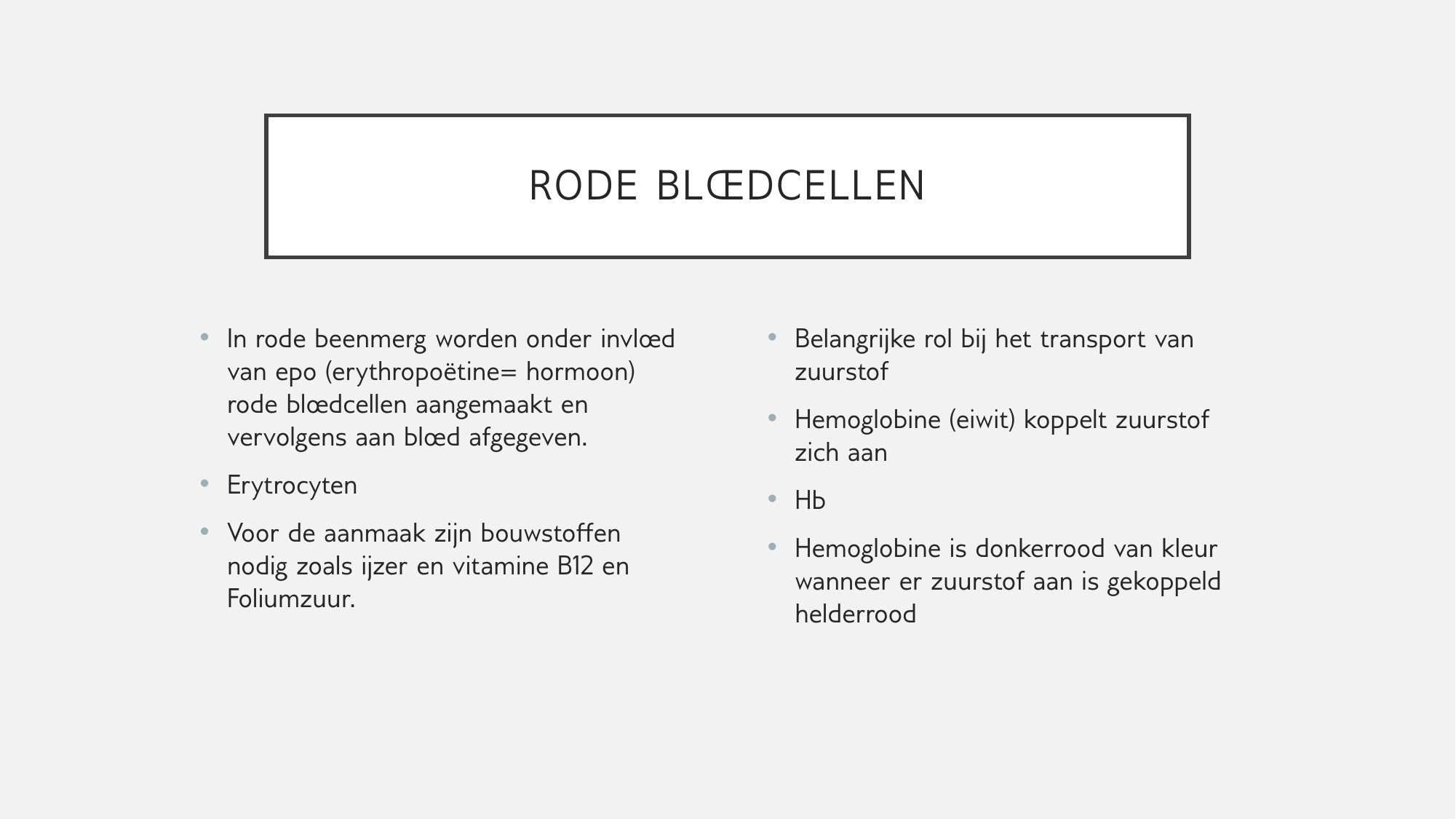

# Rode bloedcellen
In rode beenmerg worden onder invloed van epo (erythropoëtine= hormoon) rode bloedcellen aangemaakt en vervolgens aan bloed afgegeven.
Erytrocyten
Voor de aanmaak zijn bouwstoffen nodig zoals ijzer en vitamine B12 en Foliumzuur.
Belangrijke rol bij het transport van zuurstof
Hemoglobine (eiwit) koppelt zuurstof zich aan
Hb
Hemoglobine is donkerrood van kleur wanneer er zuurstof aan is gekoppeld helderrood